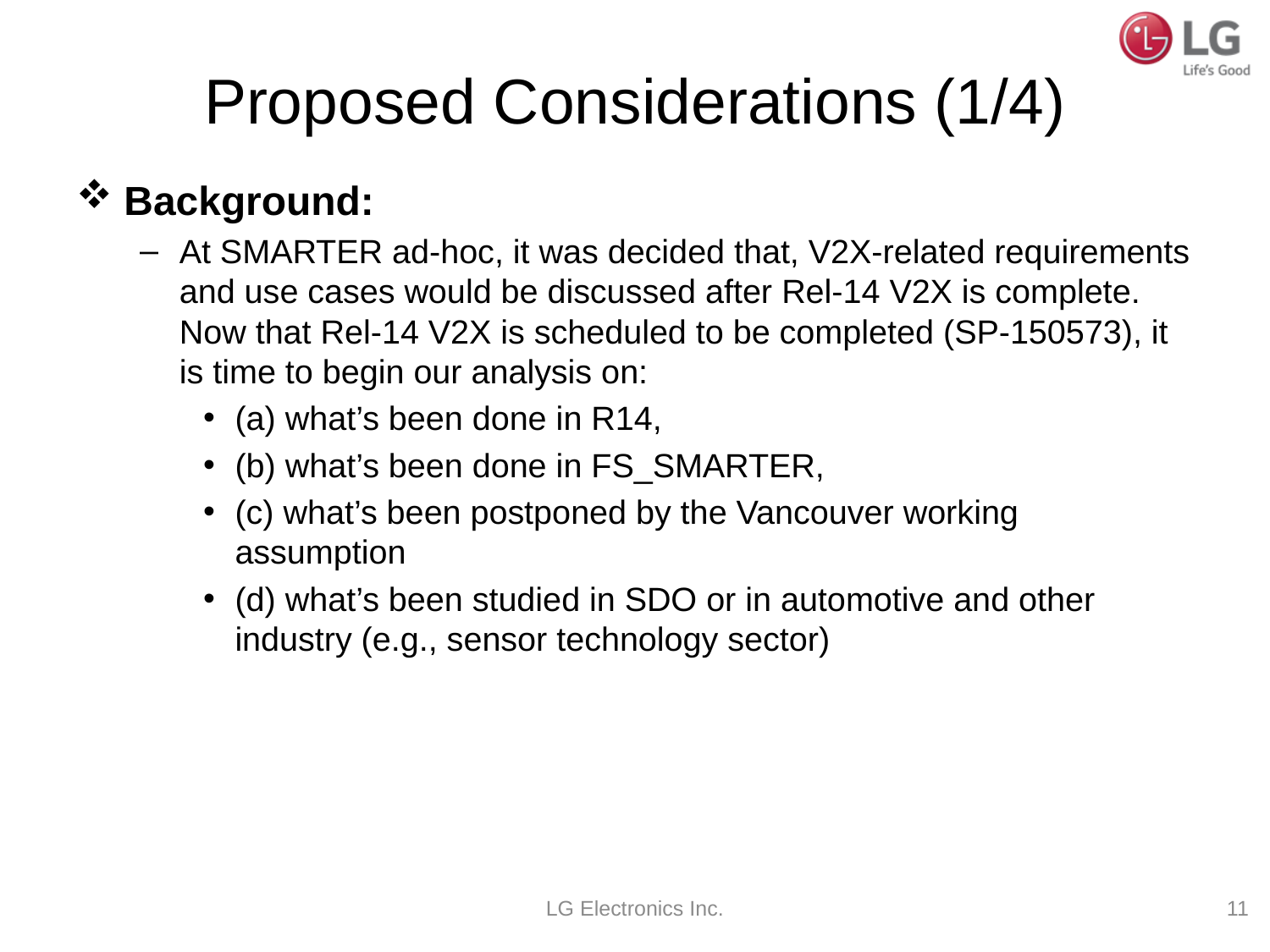

# Proposed Considerations (1/4)
Background:
At SMARTER ad-hoc, it was decided that, V2X-related requirements and use cases would be discussed after Rel-14 V2X is complete. Now that Rel-14 V2X is scheduled to be completed (SP-150573), it is time to begin our analysis on:
(a) what’s been done in R14,
(b) what’s been done in FS_SMARTER,
(c) what’s been postponed by the Vancouver working assumption
(d) what’s been studied in SDO or in automotive and other industry (e.g., sensor technology sector)

LG Electronics Inc.
11